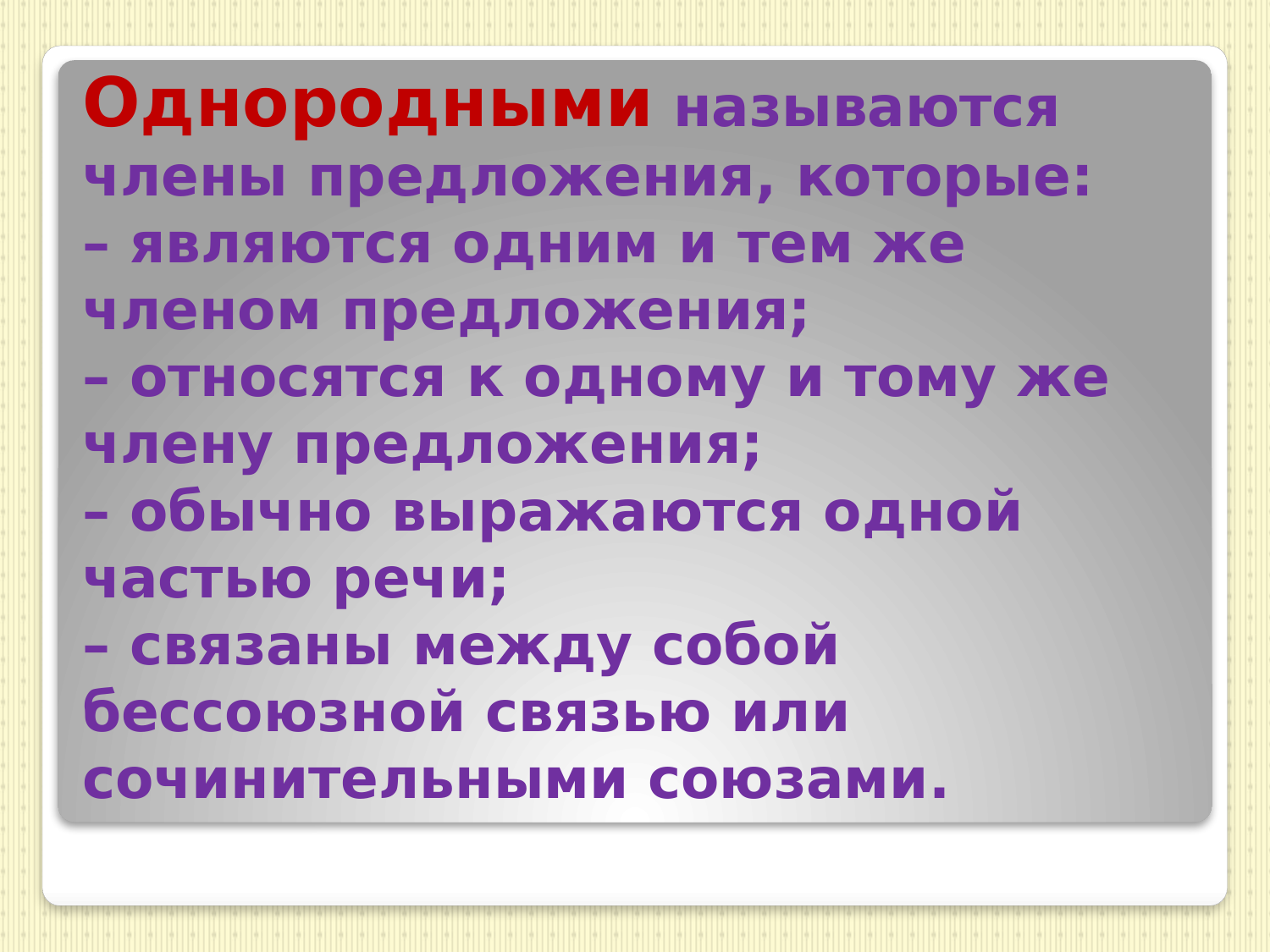

# Однородными называются члены предложения, которые: – являются одним и тем же членом предложения; – относятся к одному и тому же члену предложения; – обычно выражаются одной частью речи; – связаны между собой бессоюзной связью или сочинительными союзами.